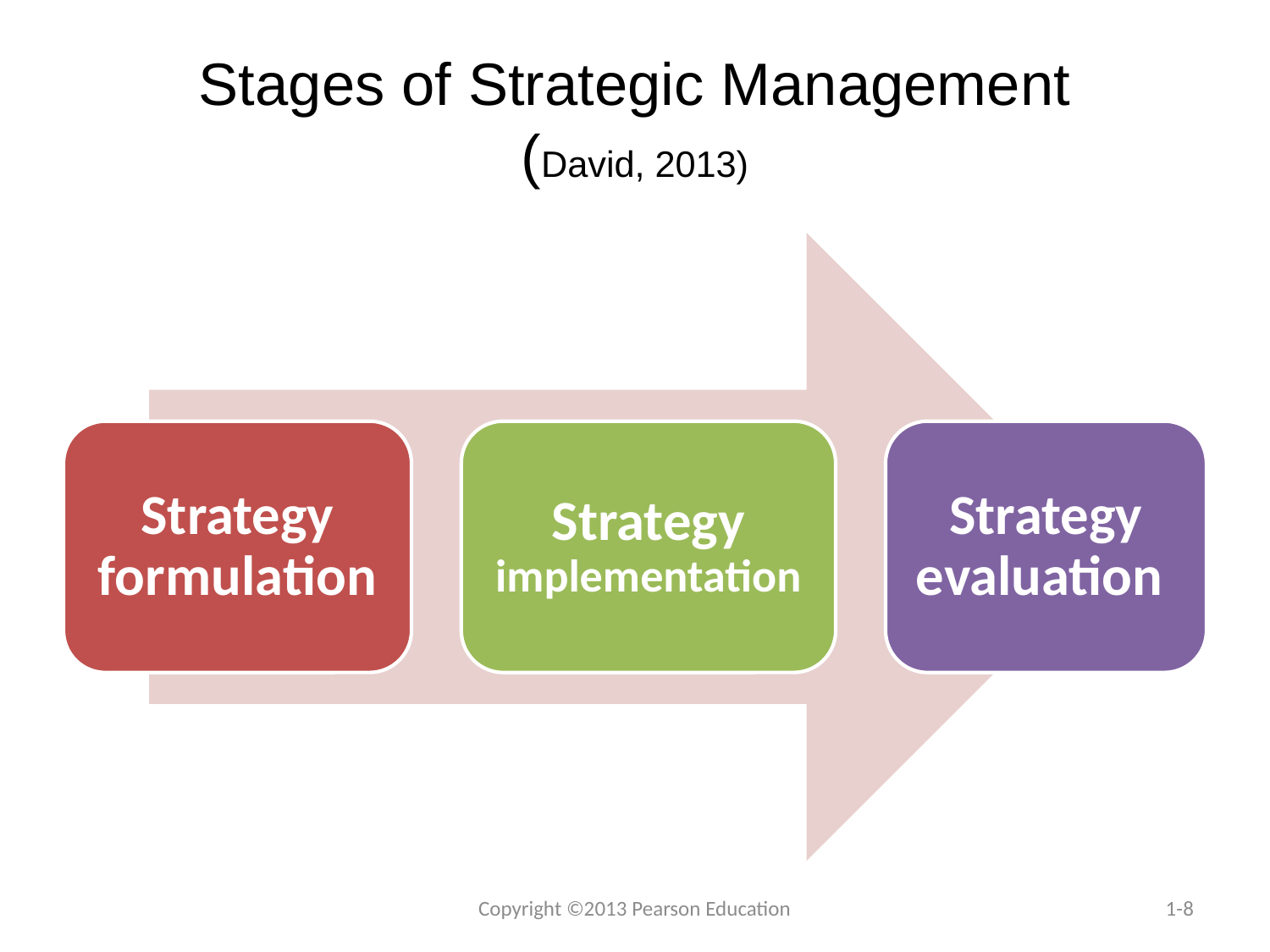

# Stages of Strategic Management (David, 2013)
Strategy formulation
Strategy implementation
Strategy evaluation
Copyright ©2013 Pearson Education
1-8